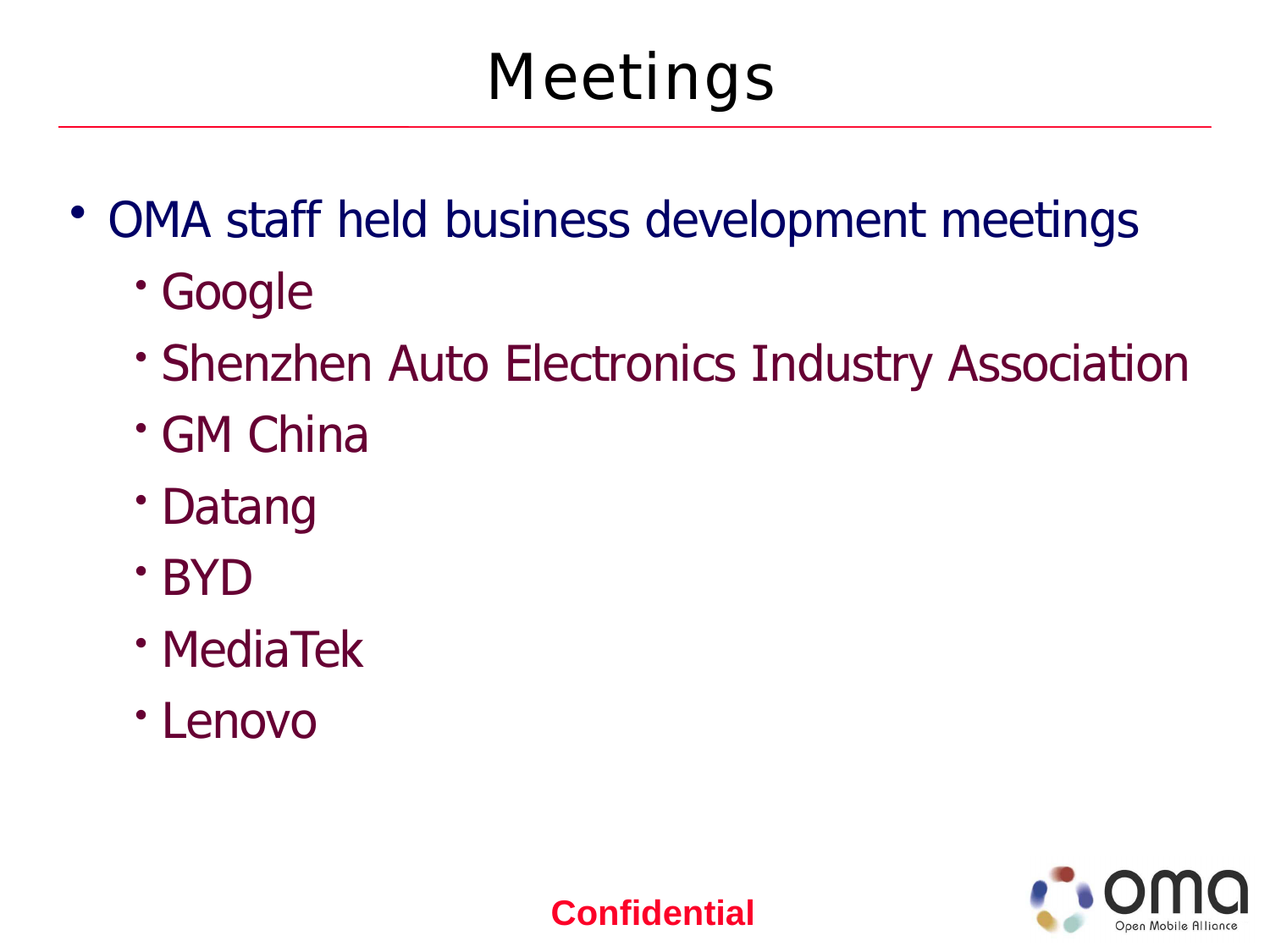

# Meetings
OMA staff held business development meetings
Google
Shenzhen Auto Electronics Industry Association
GM China
Datang
BYD
MediaTek
Lenovo